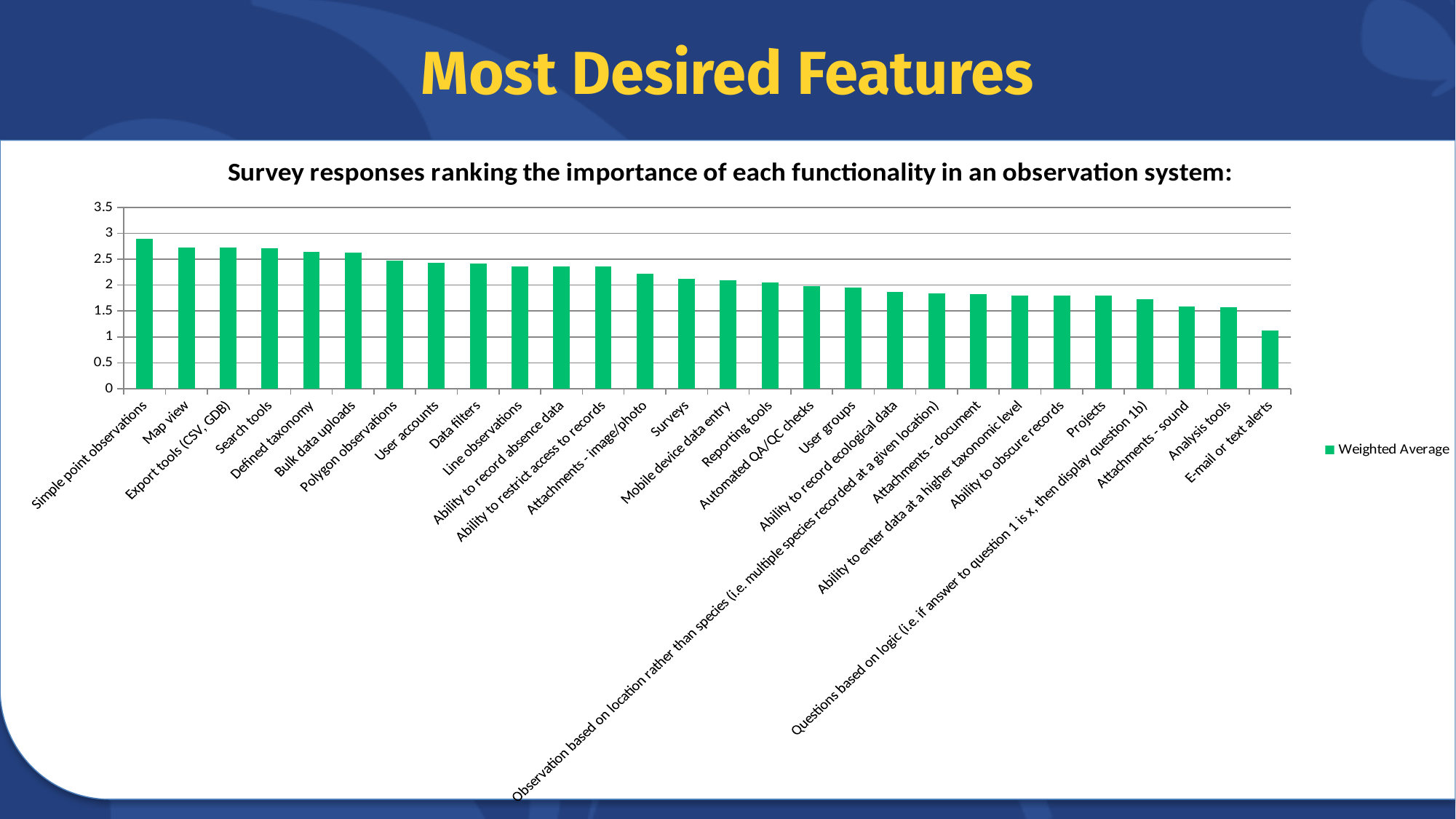

# Most Desired Features

### Chart: Survey responses ranking the importance of each functionality in an observation system:

| Category | Weighted Average |
|---|---|
| Simple point observations | 2.89 |
| Map view | 2.73 |
| Export tools (CSV, GDB) | 2.73 |
| Search tools | 2.71 |
| Defined taxonomy | 2.64 |
| Bulk data uploads | 2.62 |
| Polygon observations | 2.47 |
| User accounts | 2.43 |
| Data filters | 2.42 |
| Line observations | 2.36 |
| Ability to record absence data | 2.36 |
| Ability to restrict access to records | 2.36 |
| Attachments - image/photo | 2.22 |
| Surveys | 2.12 |
| Mobile device data entry | 2.09 |
| Reporting tools | 2.05 |
| Automated QA/QC checks | 1.98 |
| User groups | 1.95 |
| Ability to record ecological data | 1.87 |
| Observation based on location rather than species (i.e. multiple species recorded at a given location) | 1.84 |
| Attachments - document | 1.83 |
| Ability to enter data at a higher taxonomic level | 1.8 |
| Ability to obscure records | 1.8 |
| Projects | 1.79 |
| Questions based on logic (i.e. if answer to question 1 is x, then display question 1b) | 1.72 |
| Attachments - sound | 1.59 |
| Analysis tools | 1.57 |
| E-mail or text alerts | 1.12 |